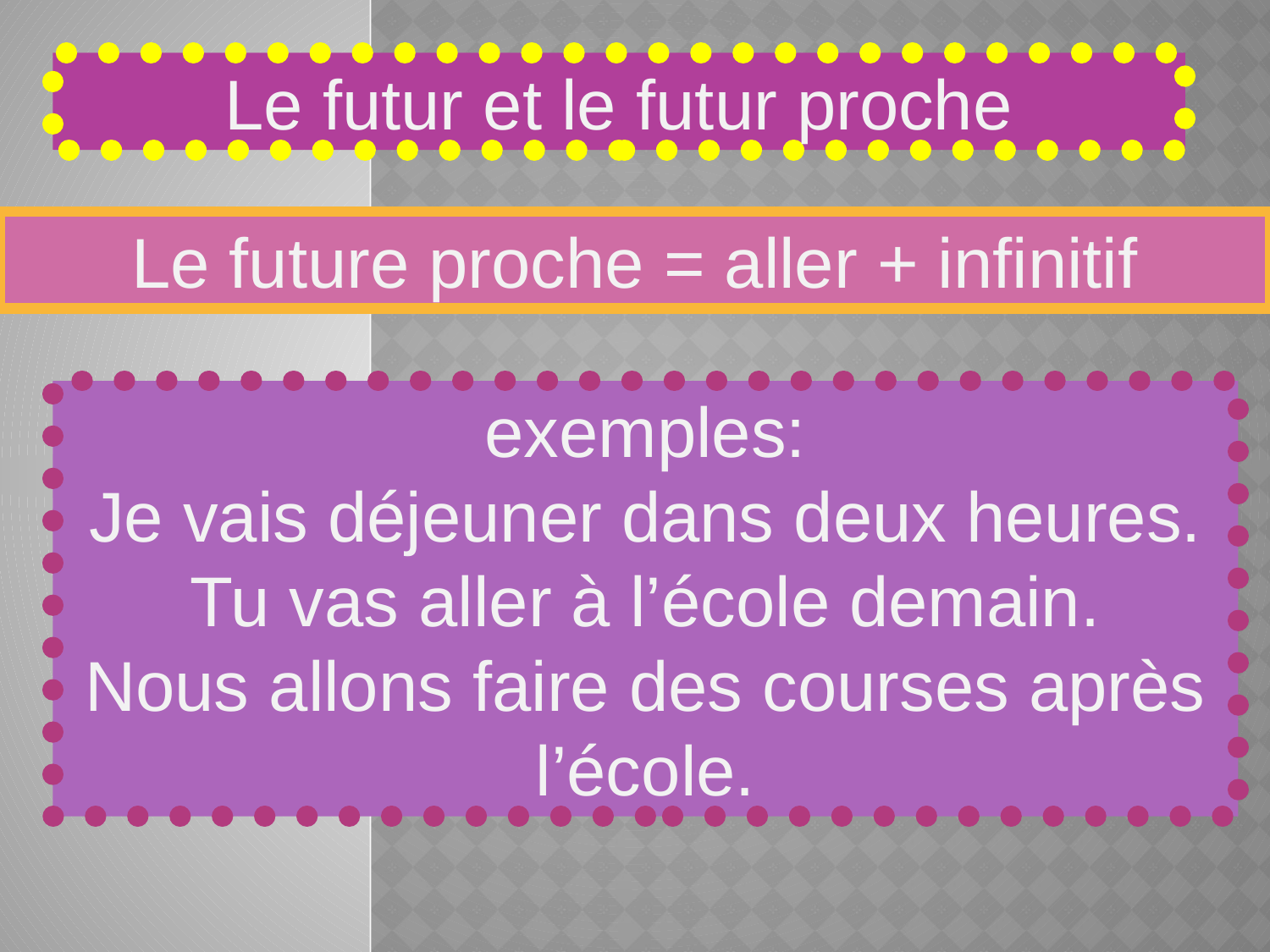

Le futur et le futur proche
Le future proche = aller + infinitif
exemples:
Je vais déjeuner dans deux heures.
Tu vas aller à l’école demain.
Nous allons faire des courses après l’école.